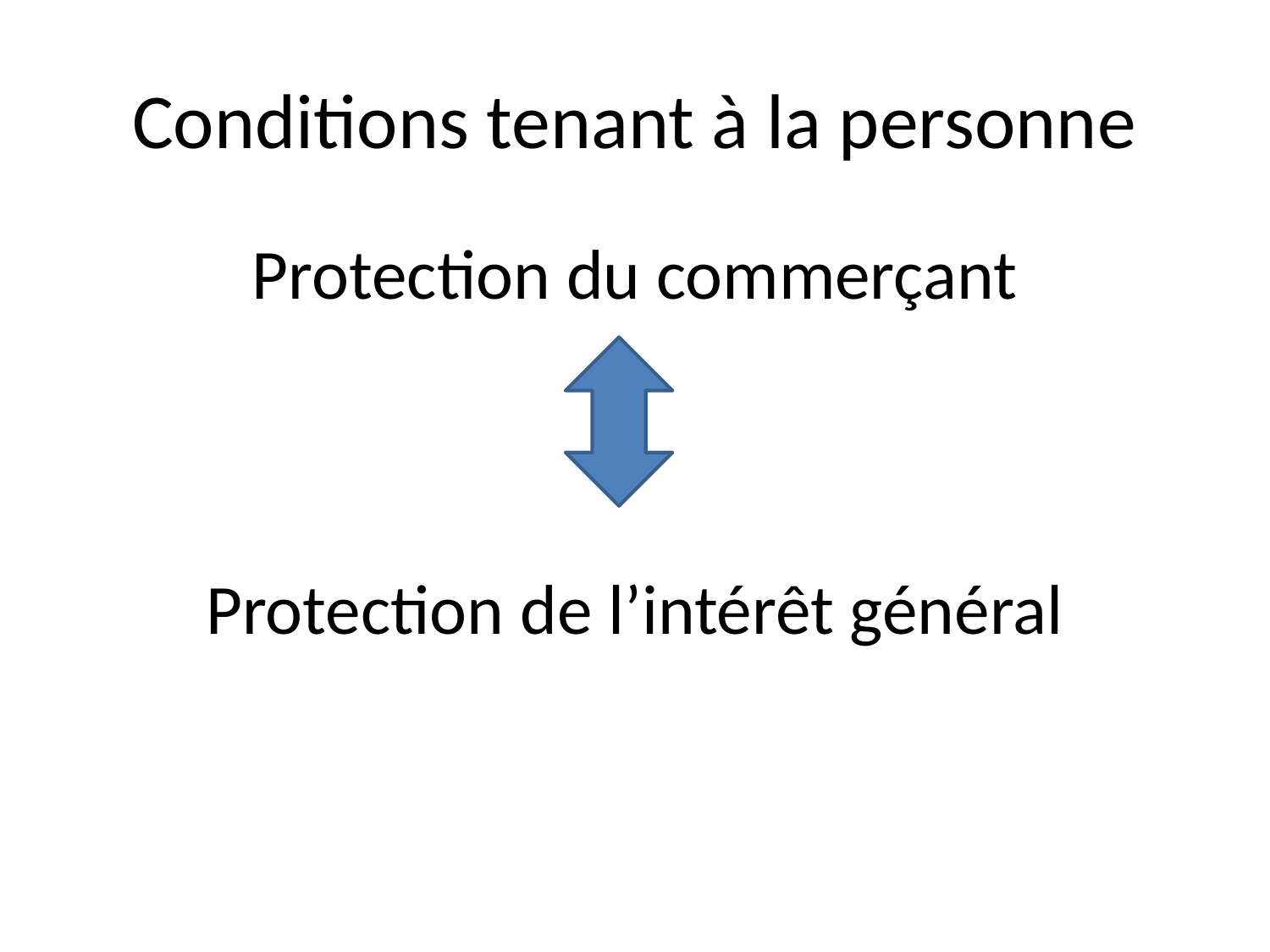

# Conditions tenant à la personne
Protection du commerçant

Protection de l’intérêt général